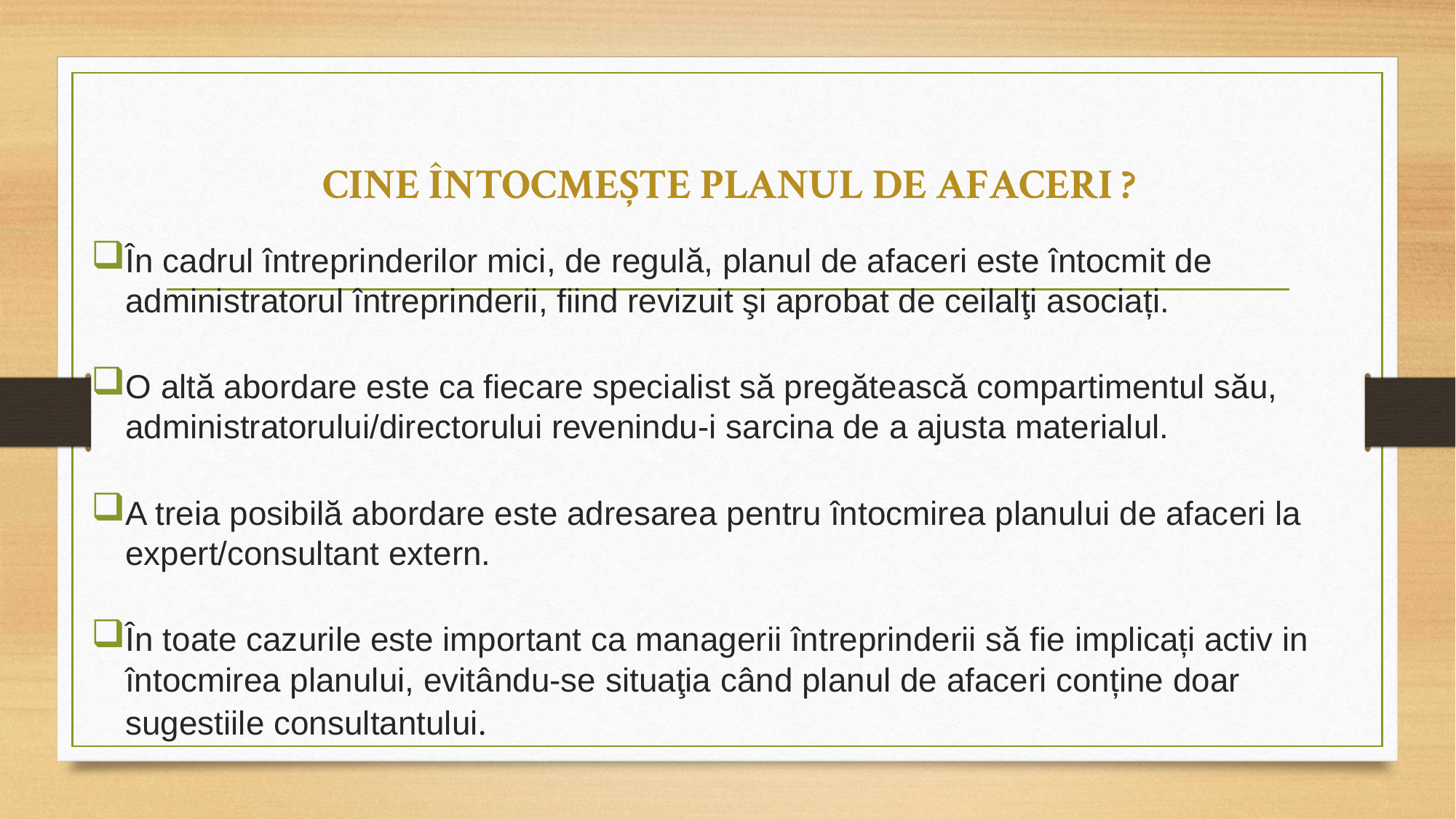

# CINE ÎNTOCMEŞTE PLANUL DE AFACERI ?
În cadrul întreprinderilor mici, de regulă, planul de afaceri este întocmit de administratorul întreprinderii, fiind revizuit şi aprobat de ceilalţi asociați.

O altă abordare este ca fiecare specialist să pregătească compartimentul său, administratorului/directorului revenindu-i sarcina de a ajusta materialul.

A treia posibilă abordare este adresarea pentru întocmirea planului de afaceri la expert/consultant extern.

În toate cazurile este important ca managerii întreprinderii să fie implicați activ in întocmirea planului, evitându-se situaţia când planul de afaceri conține doar sugestiile consultantului.